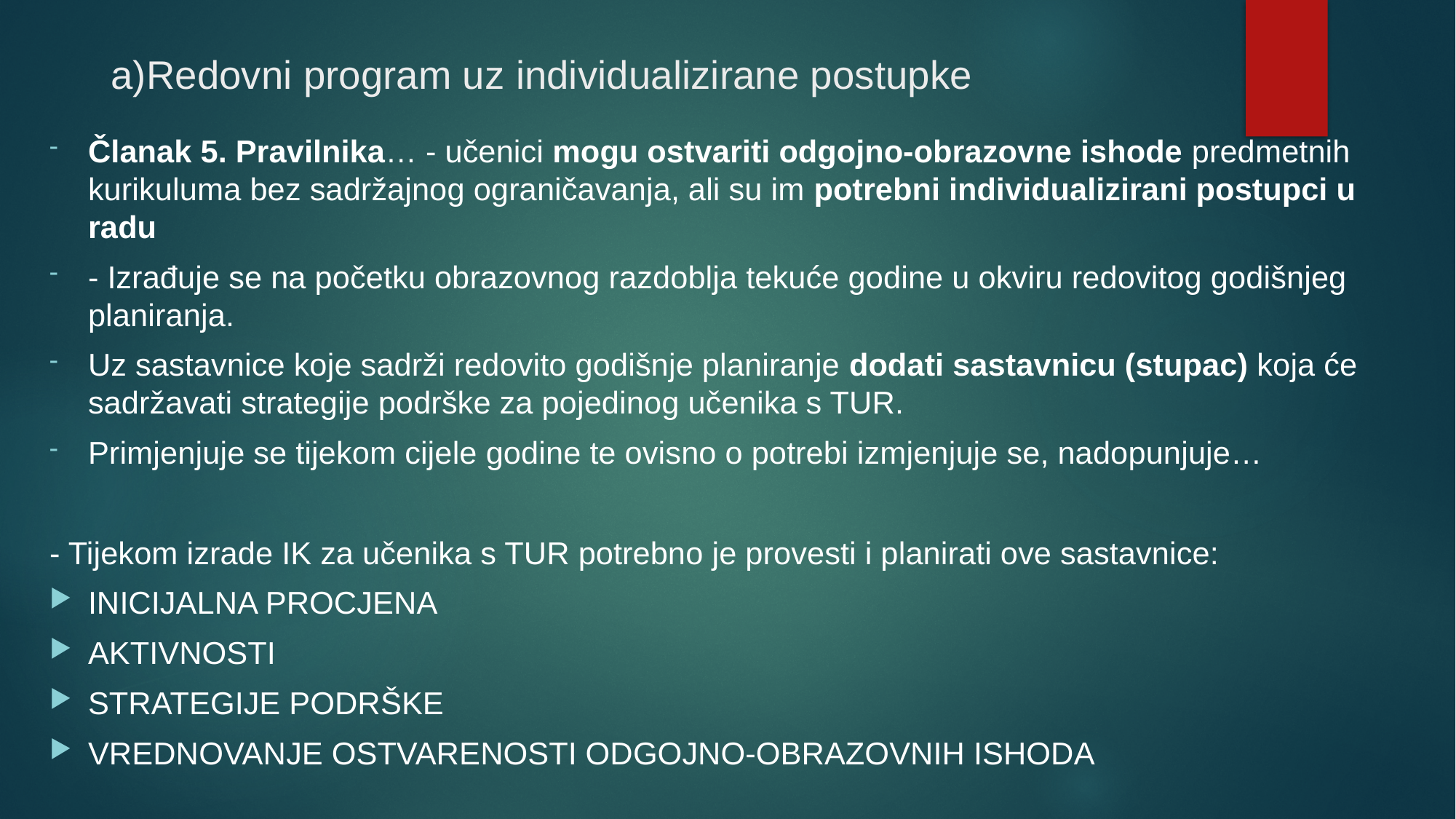

# a)Redovni program uz individualizirane postupke
Članak 5. Pravilnika… - učenici mogu ostvariti odgojno-obrazovne ishode predmetnih kurikuluma bez sadržajnog ograničavanja, ali su im potrebni individualizirani postupci u radu
- Izrađuje se na početku obrazovnog razdoblja tekuće godine u okviru redovitog godišnjeg planiranja.
Uz sastavnice koje sadrži redovito godišnje planiranje dodati sastavnicu (stupac) koja će sadržavati strategije podrške za pojedinog učenika s TUR.
Primjenjuje se tijekom cijele godine te ovisno o potrebi izmjenjuje se, nadopunjuje…

- Tijekom izrade IK za učenika s TUR potrebno je provesti i planirati ove sastavnice:
INICIJALNA PROCJENA
AKTIVNOSTI
STRATEGIJE PODRŠKE
VREDNOVANJE OSTVARENOSTI ODGOJNO-OBRAZOVNIH ISHODA